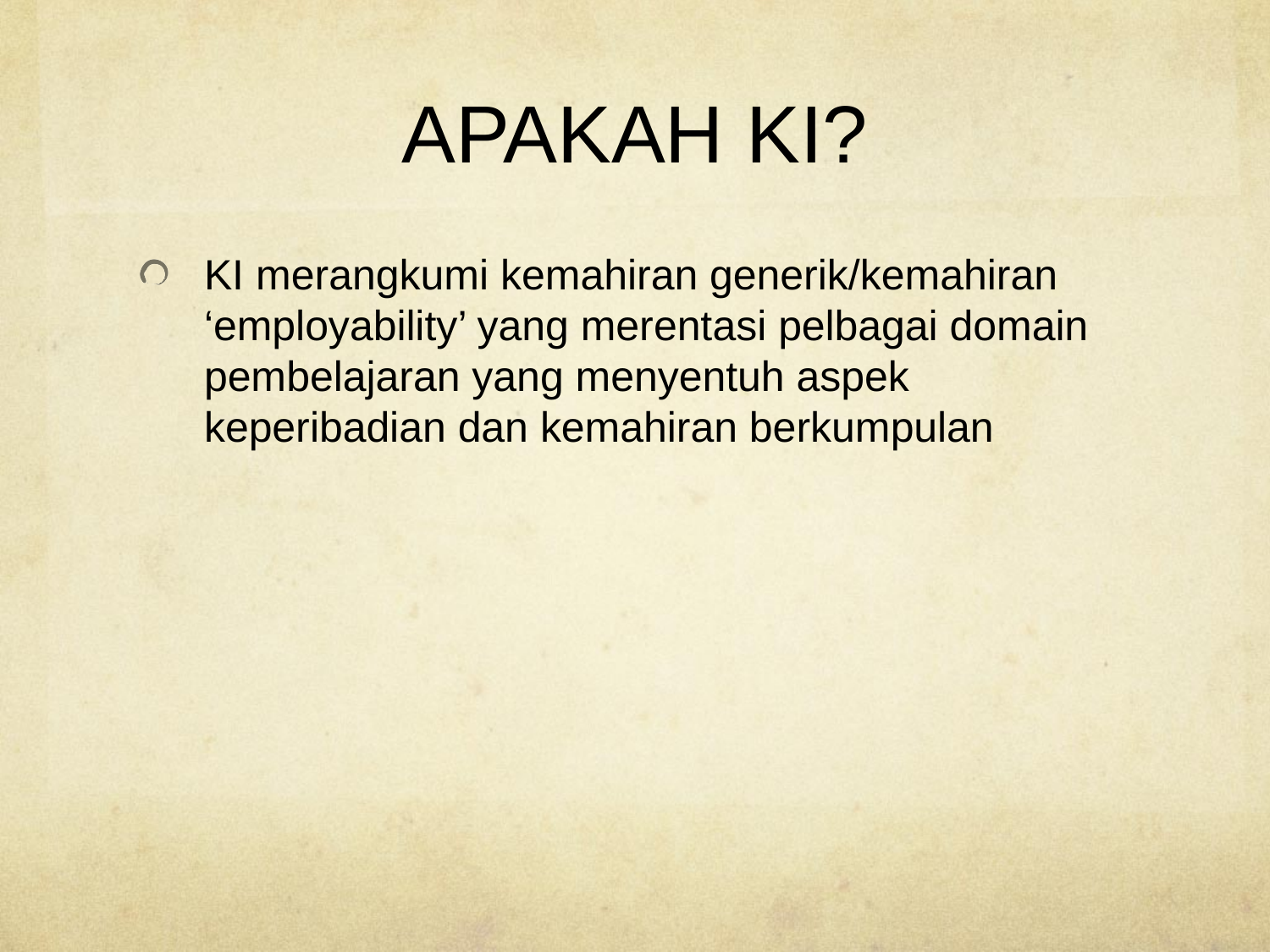

# APAKAH KI?
KI merangkumi kemahiran generik/kemahiran ‘employability’ yang merentasi pelbagai domain pembelajaran yang menyentuh aspek keperibadian dan kemahiran berkumpulan